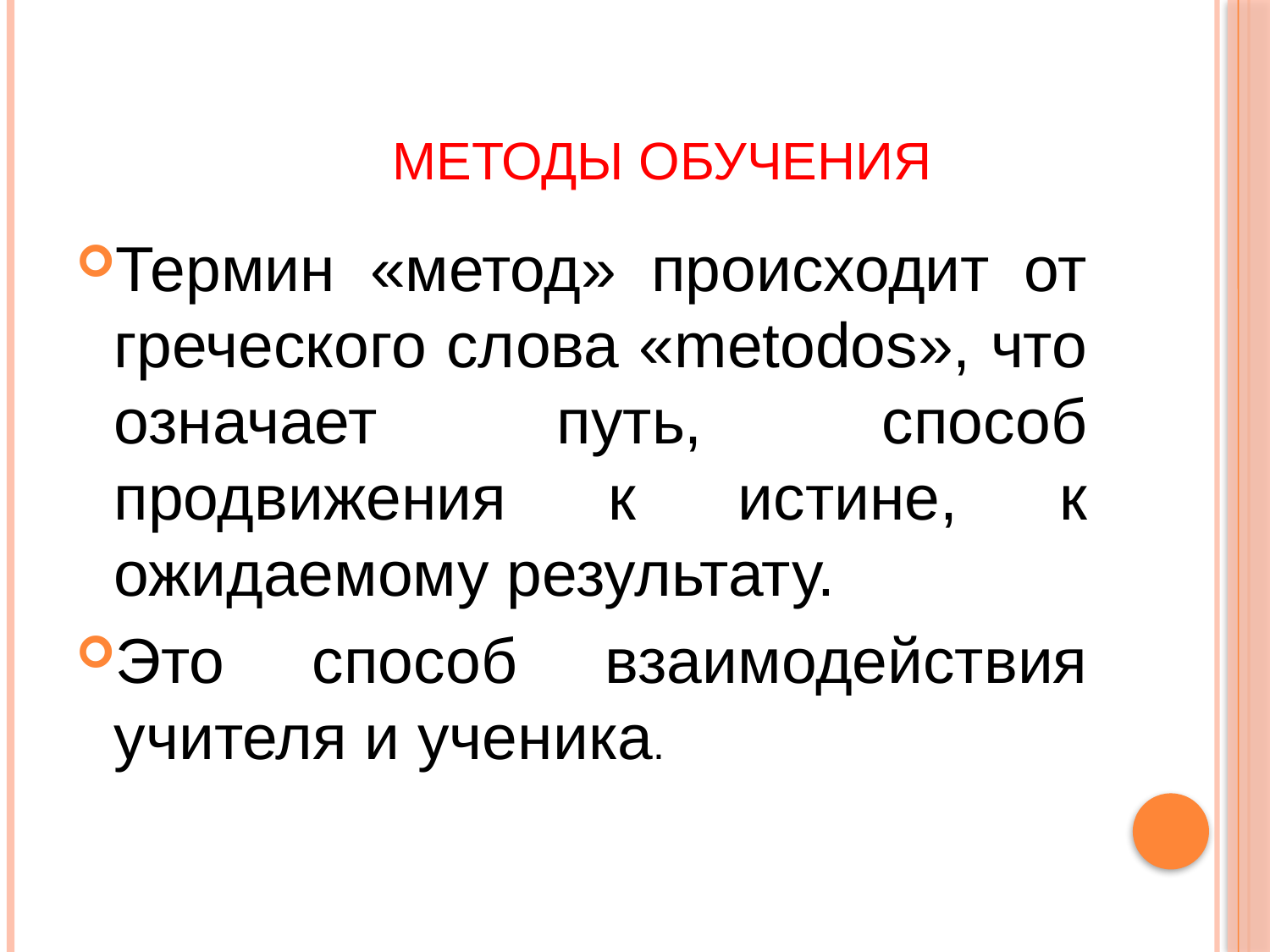

# Методы обучения
Термин «метод» происходит от греческого слова «metodos», что означает путь, способ продвижения к истине, к ожидаемому результату.
Это способ взаимодействия учителя и ученика.